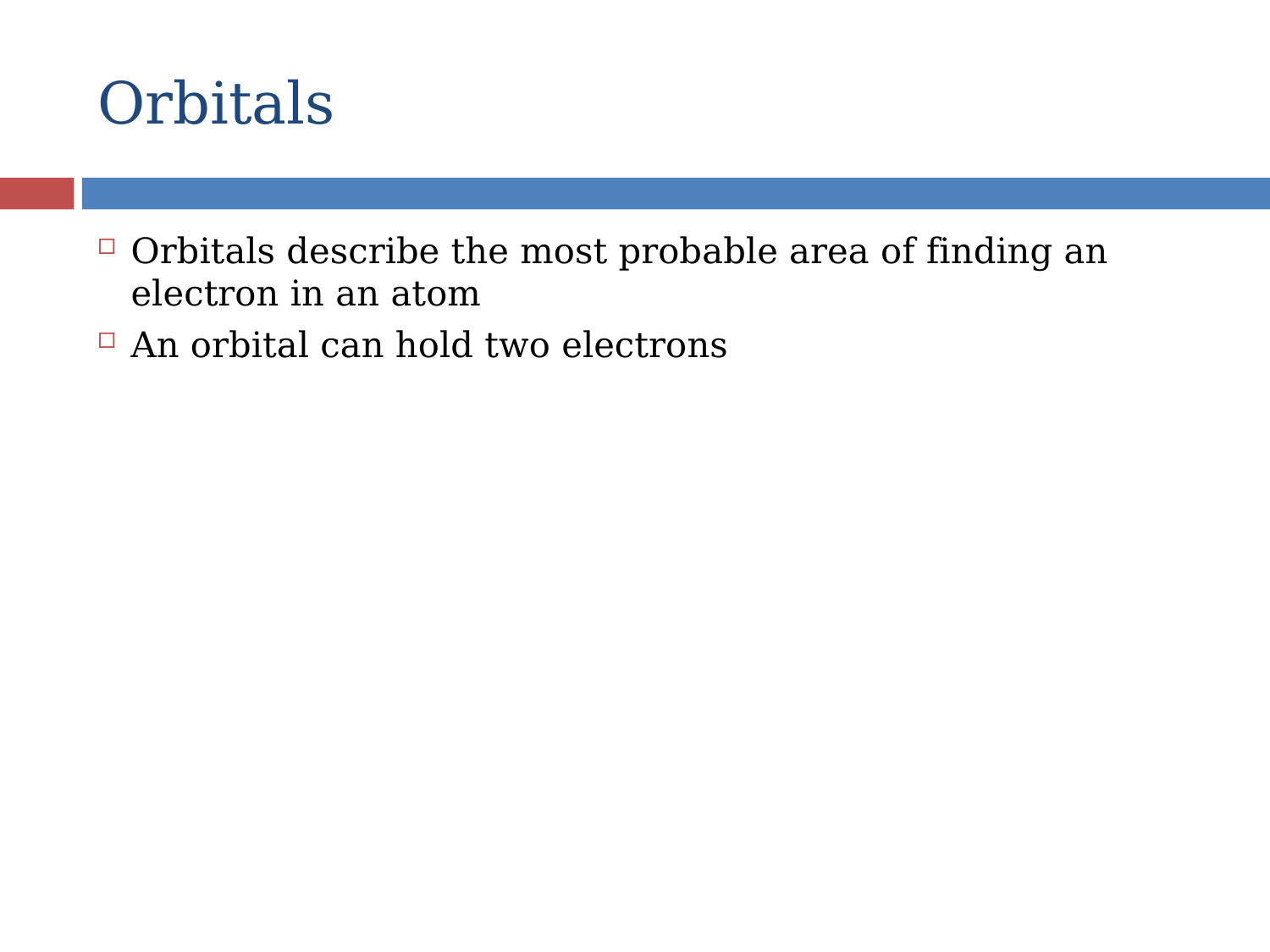

# Orbitals
Orbitals describe the most probable area of finding an electron in an atom
An orbital can hold two electrons